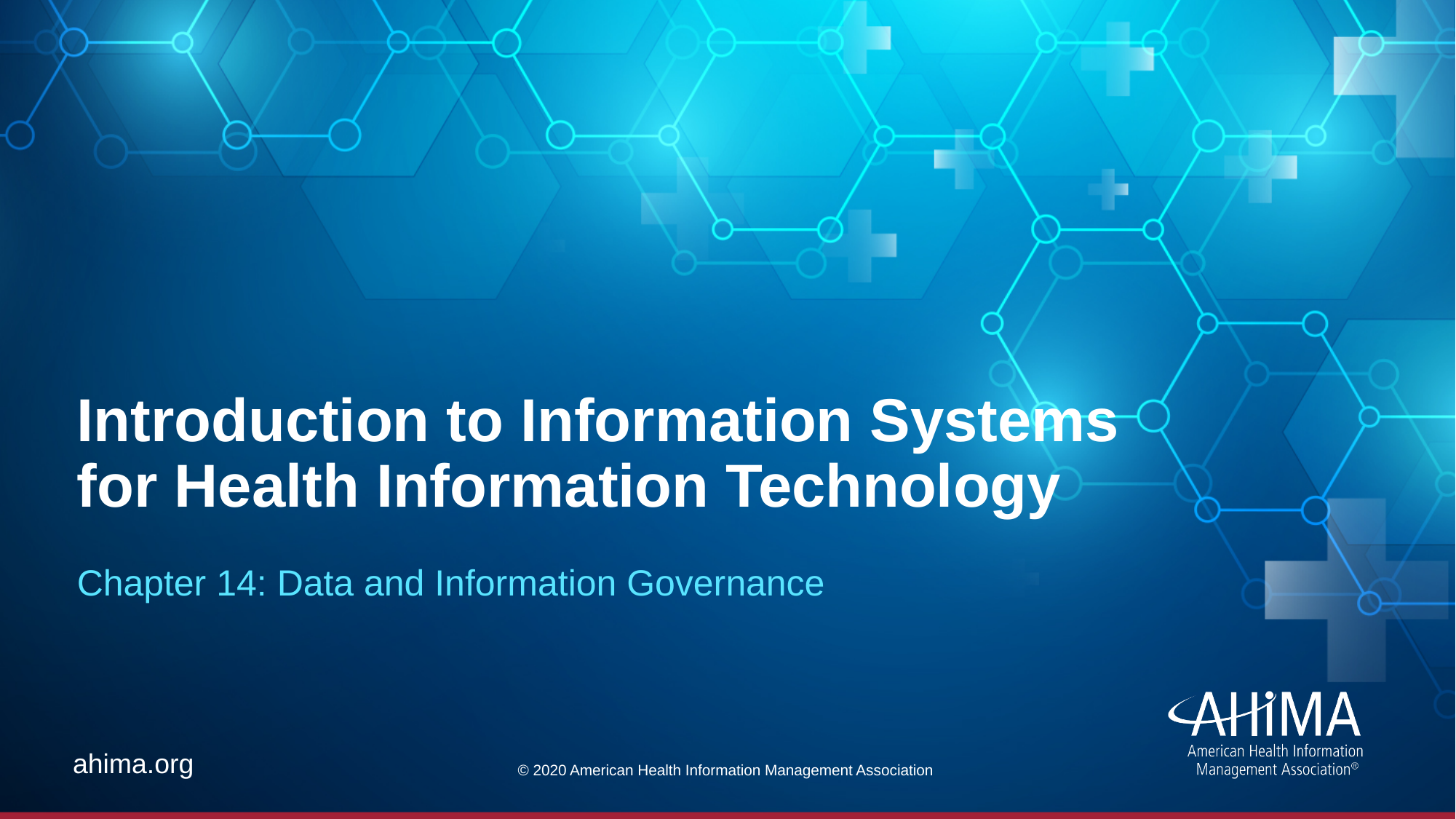

# Introduction to Information Systems for Health Information Technology
Chapter 14: Data and Information Governance
© 2020 American Health Information Management Association